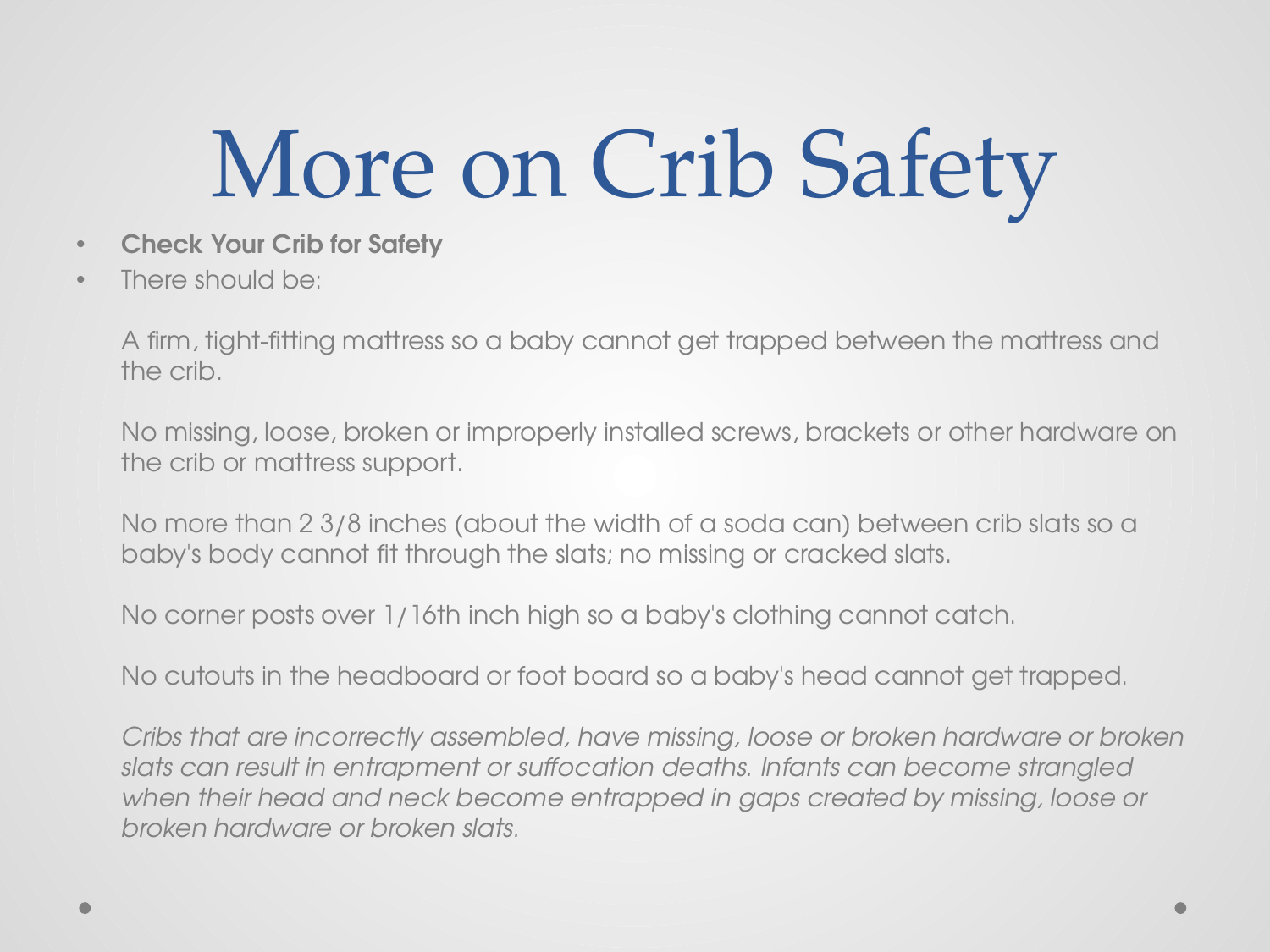

# More on Crib Safety
Check Your Crib for Safety
There should be:
A firm, tight-fitting mattress so a baby cannot get trapped between the mattress and the crib.
No missing, loose, broken or improperly installed screws, brackets or other hardware on the crib or mattress support.
No more than 2 3/8 inches (about the width of a soda can) between crib slats so a baby's body cannot fit through the slats; no missing or cracked slats.
No corner posts over 1/16th inch high so a baby's clothing cannot catch.
No cutouts in the headboard or foot board so a baby's head cannot get trapped.
Cribs that are incorrectly assembled, have missing, loose or broken hardware or broken slats can result in entrapment or suffocation deaths. Infants can become strangled when their head and neck become entrapped in gaps created by missing, loose or broken hardware or broken slats.